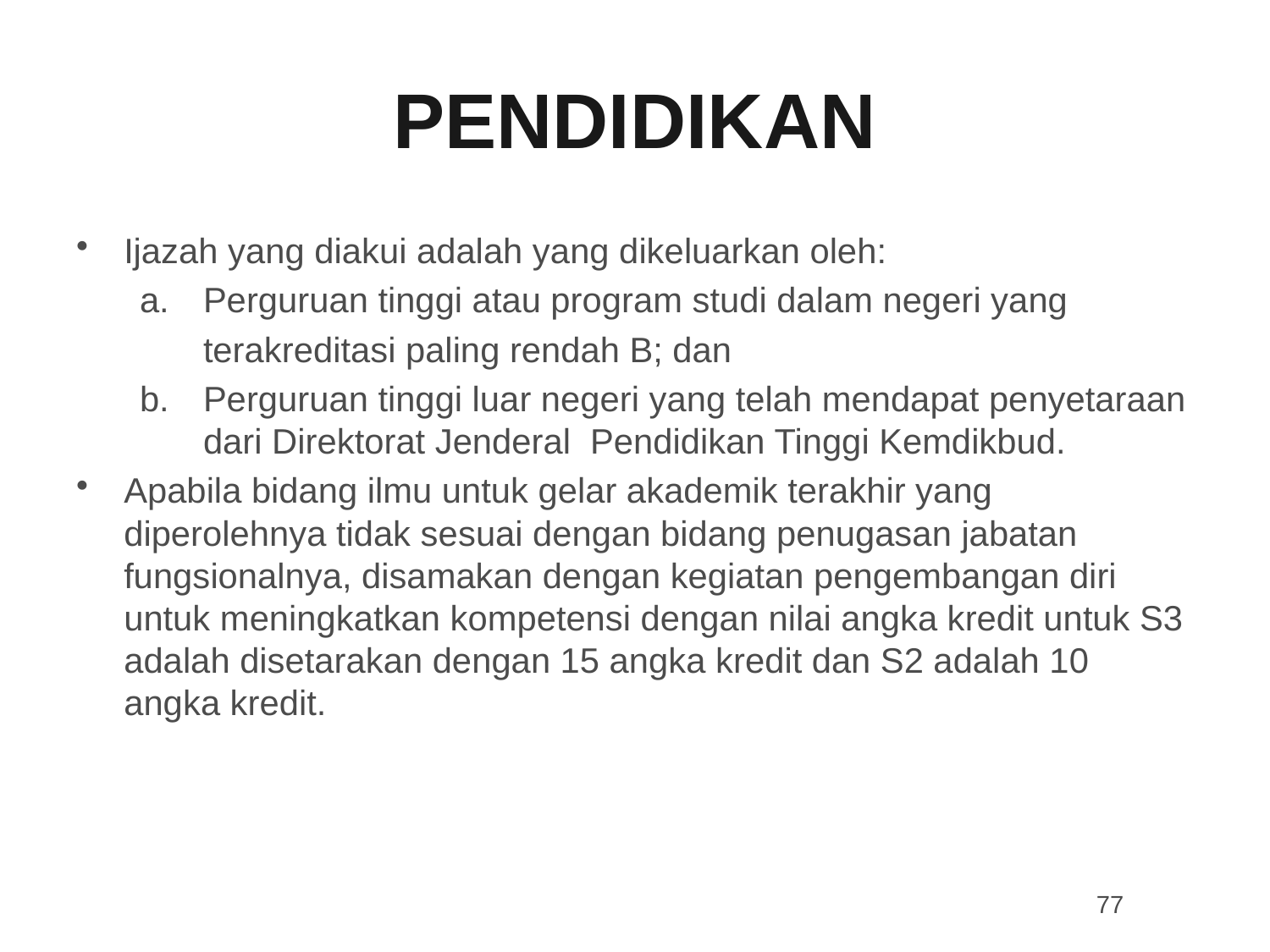

# PENDIDIKAN
Ijazah yang diakui adalah yang dikeluarkan oleh:
Perguruan tinggi atau program studi dalam negeri yang
	terakreditasi paling rendah B; dan
Perguruan tinggi luar negeri yang telah mendapat penyetaraan dari Direktorat Jenderal  Pendidikan Tinggi Kemdikbud.
Apabila bidang ilmu untuk gelar akademik terakhir yang diperolehnya tidak sesuai dengan bidang penugasan jabatan fungsionalnya, disamakan dengan kegiatan pengembangan diri untuk meningkatkan kompetensi dengan nilai angka kredit untuk S3 adalah disetarakan dengan 15 angka kredit dan S2 adalah 10 angka kredit.

77